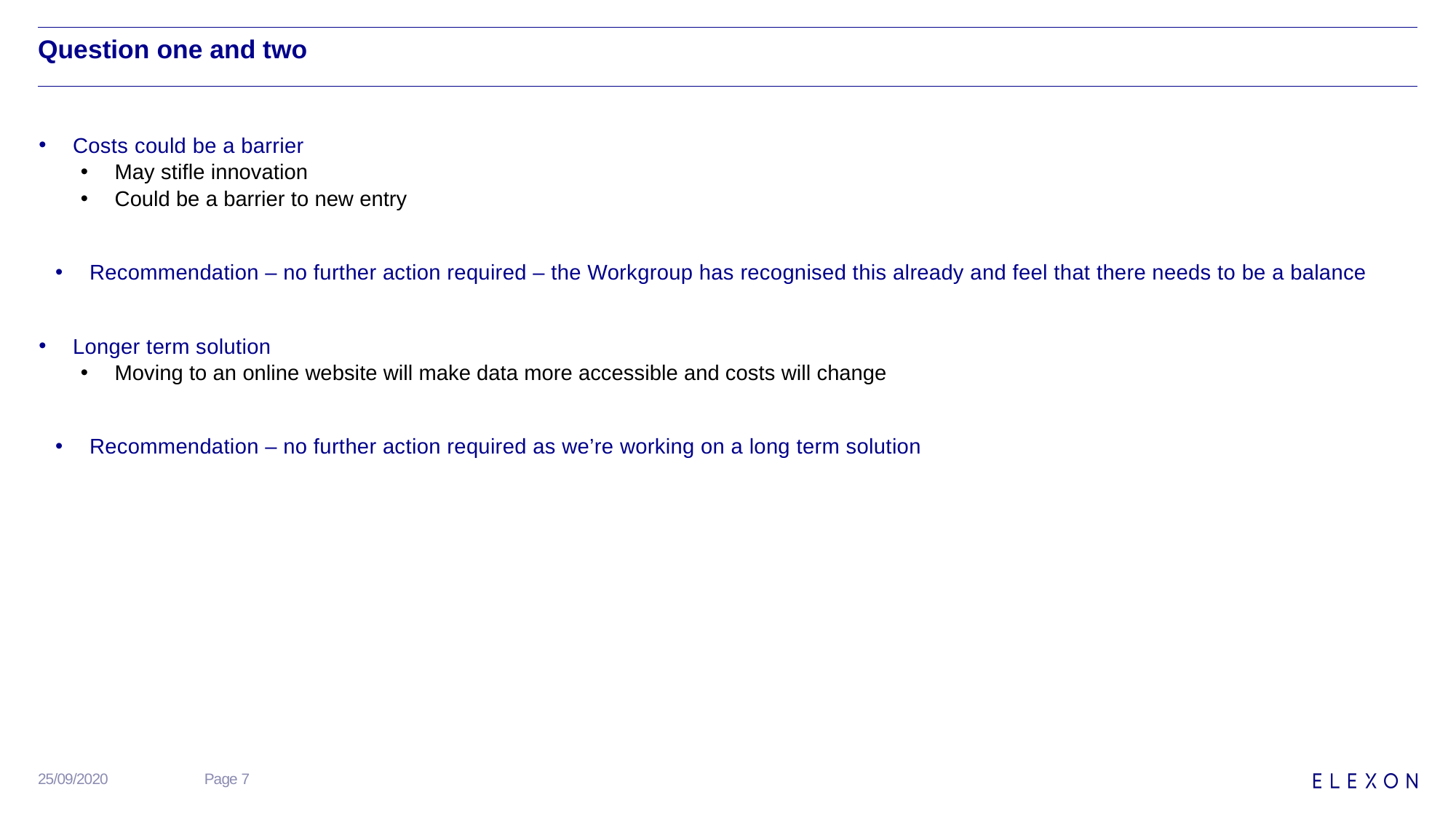

# Question one and two

Costs could be a barrier
May stifle innovation
Could be a barrier to new entry

Recommendation – no further action required – the Workgroup has recognised this already and feel that there needs to be a balance

Longer term solution
Moving to an online website will make data more accessible and costs will change

Recommendation – no further action required as we’re working on a long term solution

25/09/2020
Page 7